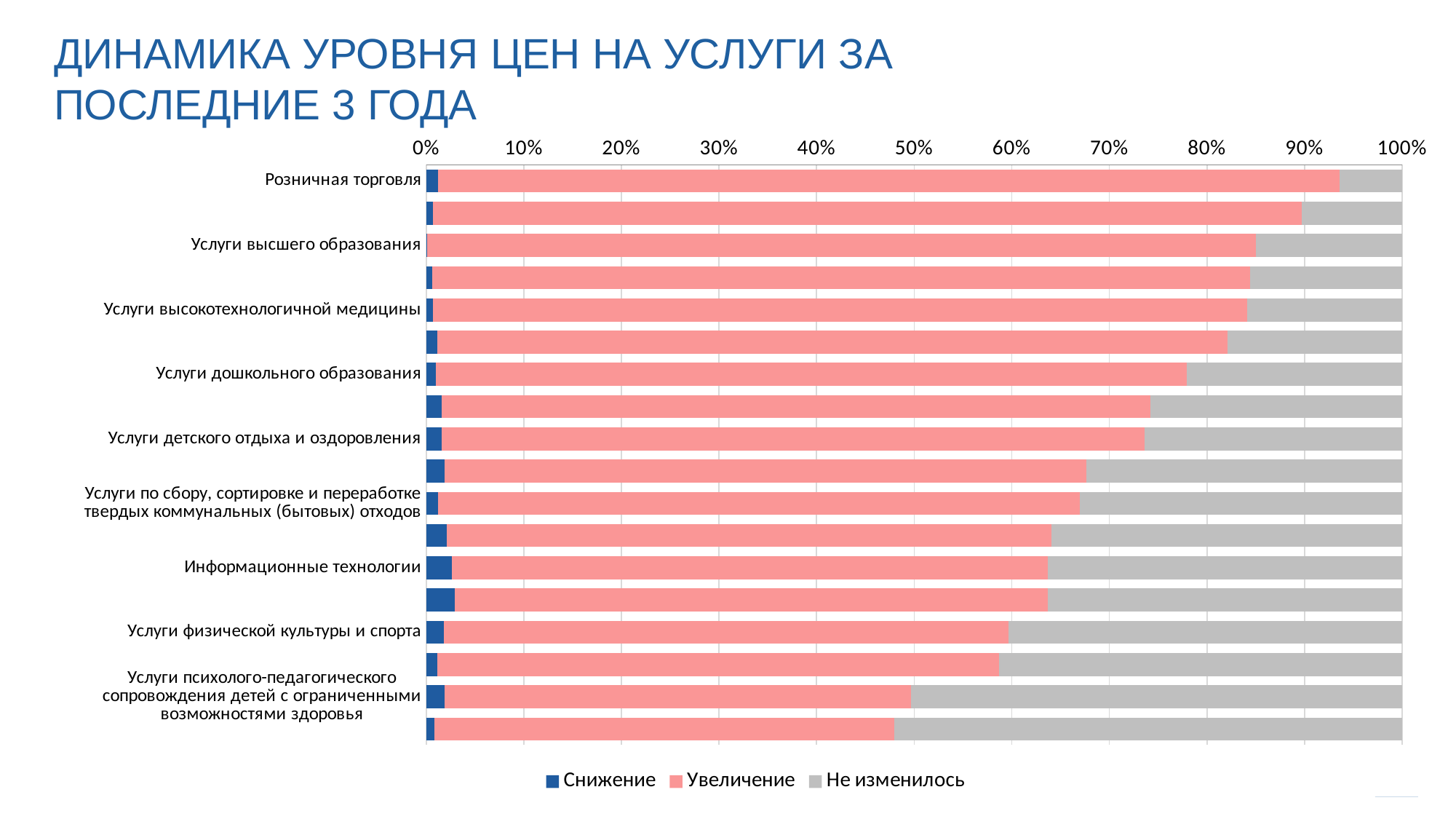

ДИНАМИКА УРОВНЯ ЦЕН НА УСЛУГИ ЗА ПОСЛЕДНИЕ 3 ГОДА

### Chart

| Category |  |  |  |
|---|---|---|---|
| Розничная торговля | 1.2 | 92.4 | 6.4 |
| Услуги жилищно-коммунального хозяйства | 0.7000000000000006 | 89.0 | 10.3 |
| Услуги высшего образования | 0.1 | 84.8 | 15.0 |
| Туристические услуги | 0.6000000000000006 | 83.7 | 15.6 |
| Услуги высокотехнологичной медицины | 0.7000000000000006 | 83.4 | 15.9 |
| Медицинские услуги | 1.1 | 81.1 | 17.9 |
| Услуги дошкольного образования | 1.0 | 76.9 | 22.1 |
| Услуги по перевозке пассажиров наземным транспортом (автобусные перевозки и такси) | 1.6 | 72.7 | 25.8 |
| Услуги детского отдыха и оздоровления | 1.6 | 72.0 | 26.4 |
| Услуги дополнительного образования детей | 1.9000000000000001 | 65.8 | 32.4 |
| Услуги по сбору, сортировке и переработке твердых коммунальных (бытовых) отходов | 1.2 | 65.8 | 33.0 |
| Услуги связи | 2.1 | 62.0 | 35.9 |
| Информационные технологии | 2.6 | 61.1 | 36.300000000000004 |
| Услуги по производству, переработке и хранению сельскохозяйственной продукции | 2.9 | 60.8 | 36.300000000000004 |
| Услуги физической культуры и спорта | 1.8 | 57.9 | 40.300000000000004 |
| Услуги в сфере культуры | 1.1 | 57.6 | 41.3 |
| Услуги психолого-педагогического сопровождения детей с ограниченными возможностями здоровья | 1.9000000000000001 | 47.8 | 50.3 |
| Услуги социального обслуживания населения | 0.8 | 47.2 | 52.1 |
25